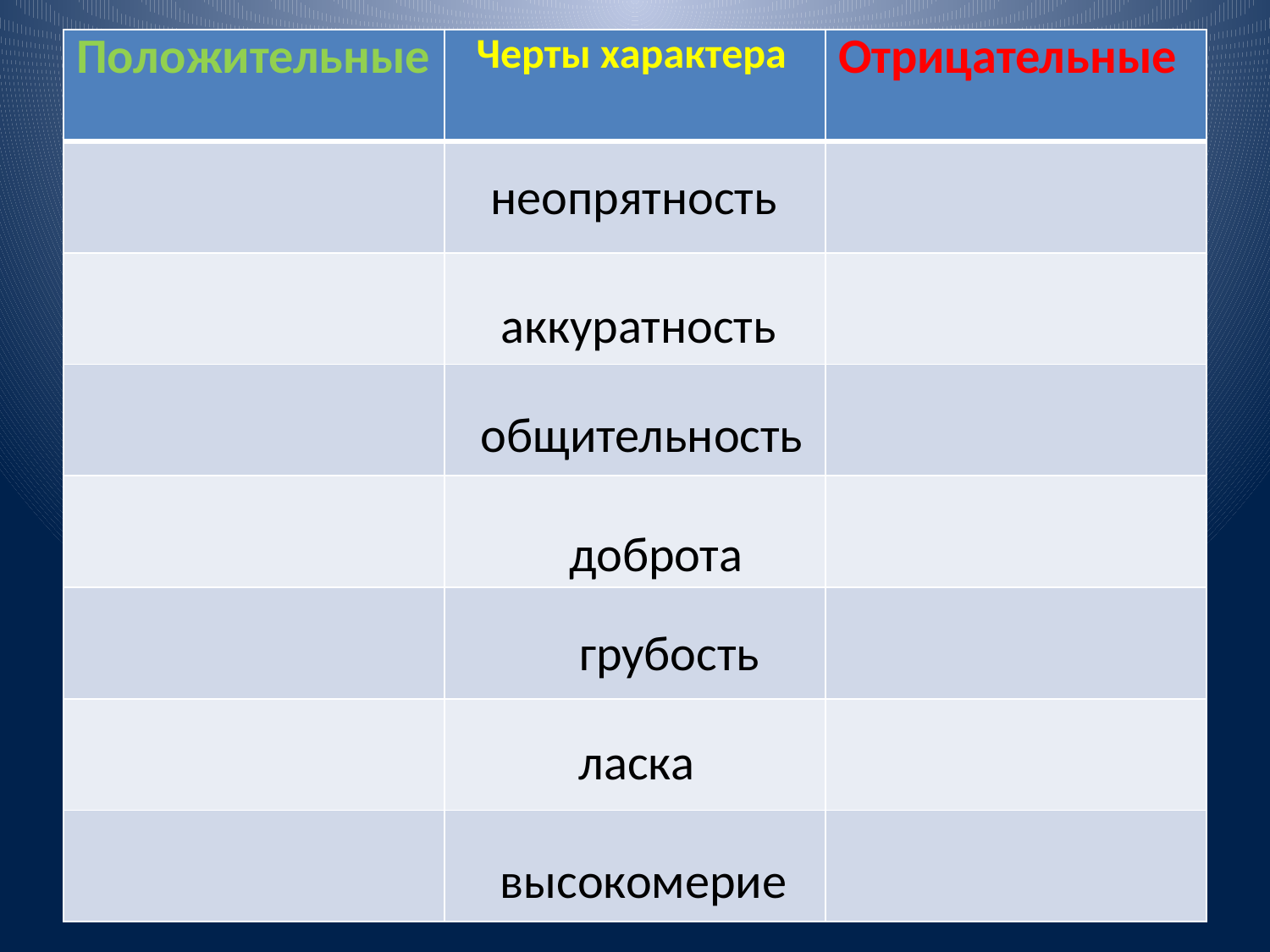

| Положительные | Черты характера | Отрицательные |
| --- | --- | --- |
|  |  |  |
|  |  |  |
|  |  |  |
|  |  |  |
|  |  |  |
|  |  |  |
|  |  |  |
#
неопрятность
аккуратность
общительность
доброта
грубость
ласка
высокомерие